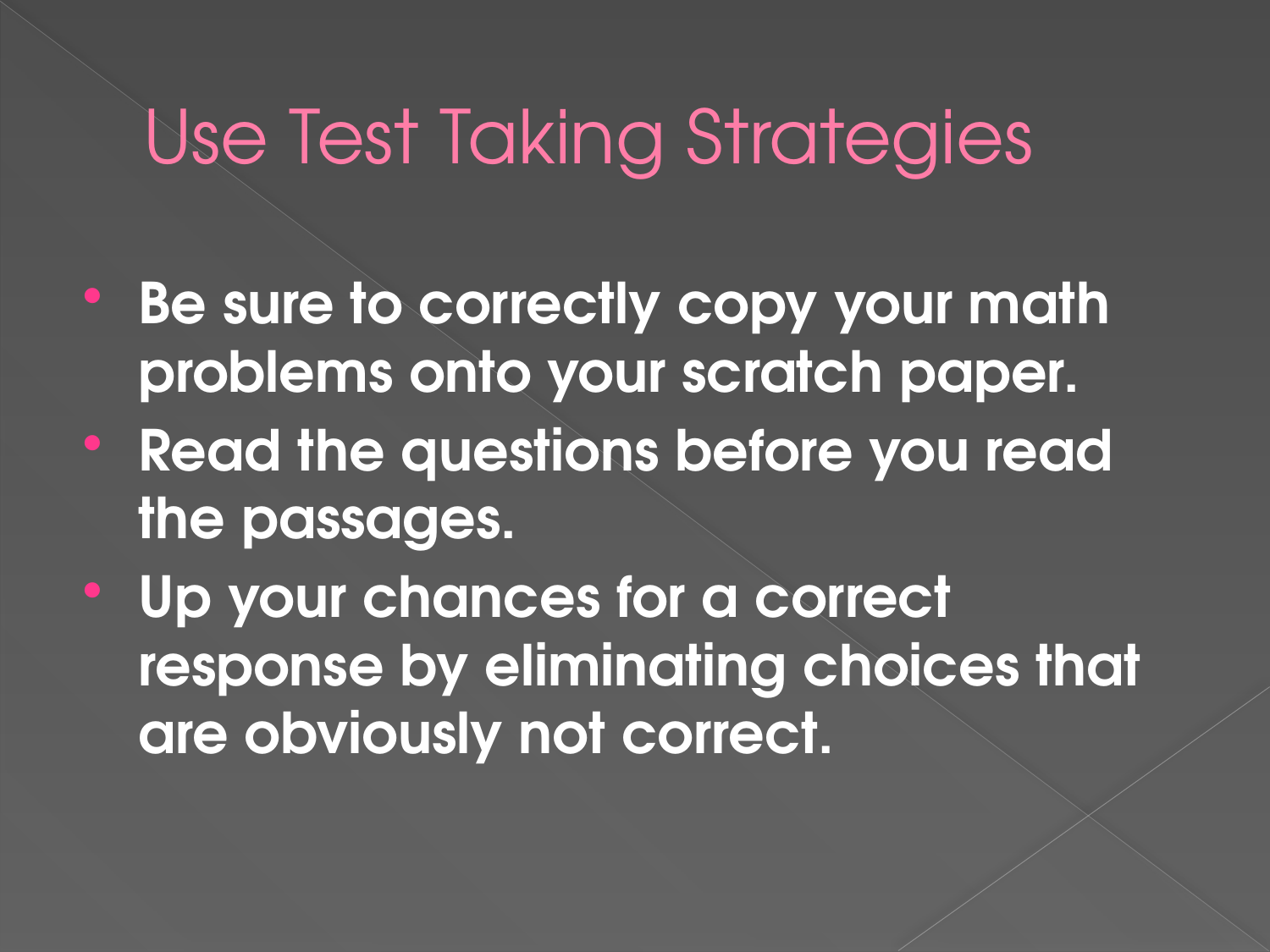

# Use Test Taking Strategies
Be sure to correctly copy your math problems onto your scratch paper.
Read the questions before you read the passages.
Up your chances for a correct response by eliminating choices that are obviously not correct.